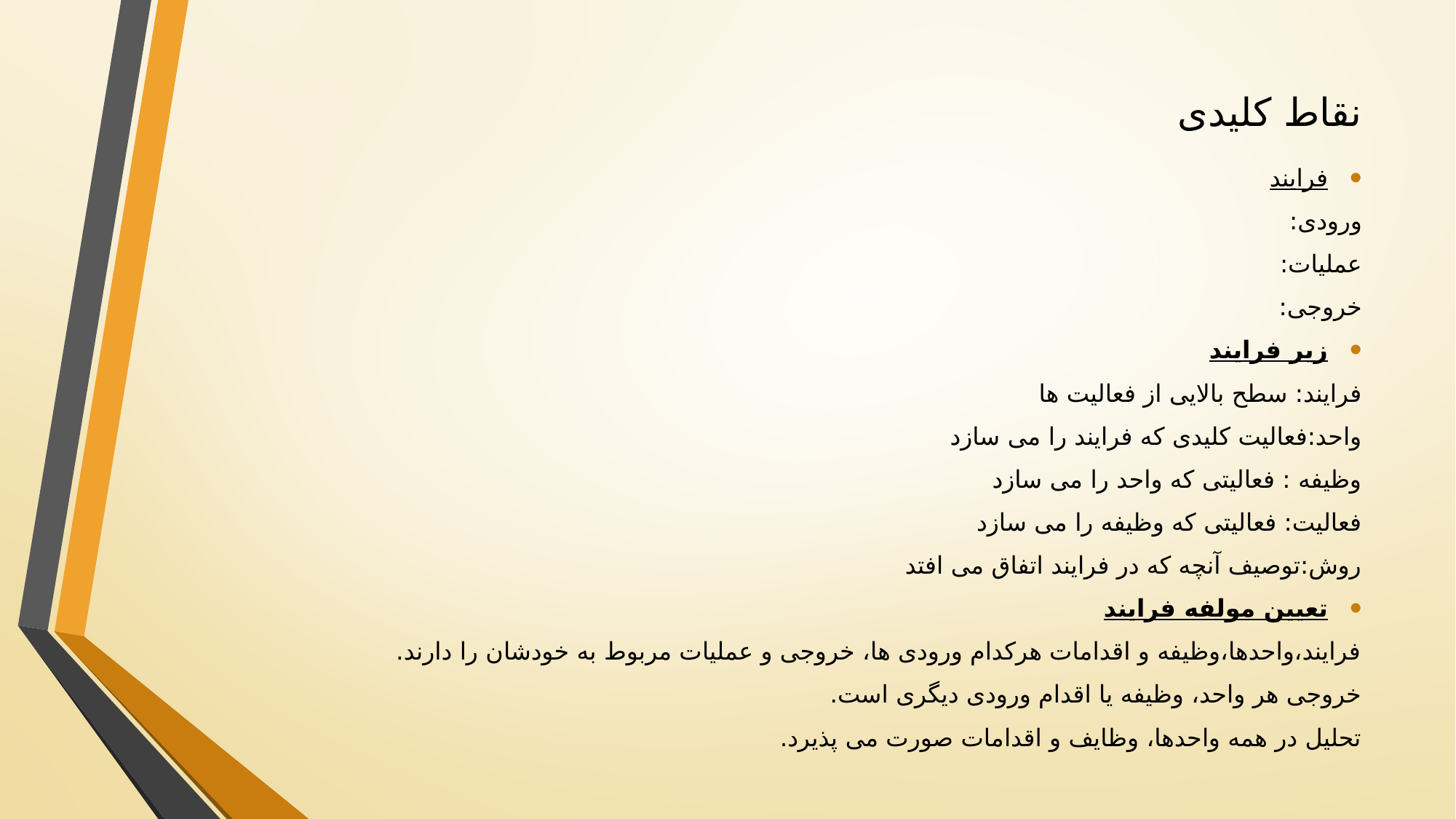

# نقاط کلیدی
فرایند
ورودی:
عملیات:
خروجی:
زیر فرایند
فرایند: سطح بالایی از فعالیت ها
واحد:فعالیت کلیدی که فرایند را می سازد
وظیفه : فعالیتی که واحد را می سازد
فعالیت: فعالیتی که وظیفه را می سازد
روش:توصیف آنچه که در فرایند اتفاق می افتد
تعیین مولفه فرایند
فرایند،واحدها،وظیفه و اقدامات هرکدام ورودی ها، خروجی و عملیات مربوط به خودشان را دارند.
خروجی هر واحد، وظیفه یا اقدام ورودی دیگری است.
تحلیل در همه واحدها، وظایف و اقدامات صورت می پذیرد.